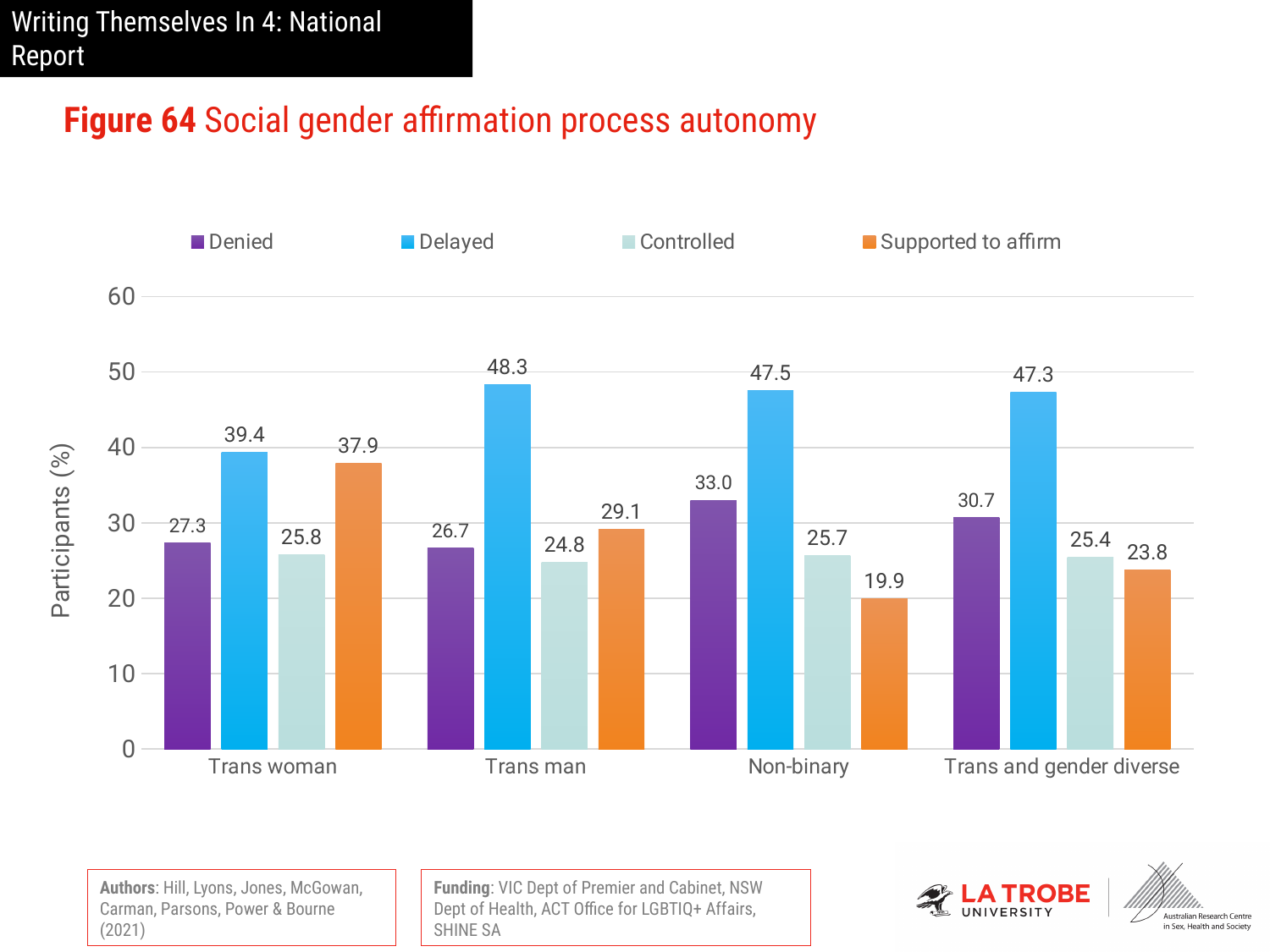

# Figure 64 Social gender affirmation process autonomy

### Chart

| Category | Denied | Delayed | Controlled | Supported to affirm |
|---|---|---|---|---|
| Trans woman | 27.3 | 39.4 | 25.8 | 37.9 |
| Trans man | 26.7 | 48.3 | 24.8 | 29.1 |
| Non-binary | 33.0 | 47.5 | 25.7 | 19.9 |
| Trans and gender diverse | 30.7 | 47.3 | 25.4 | 23.8 |